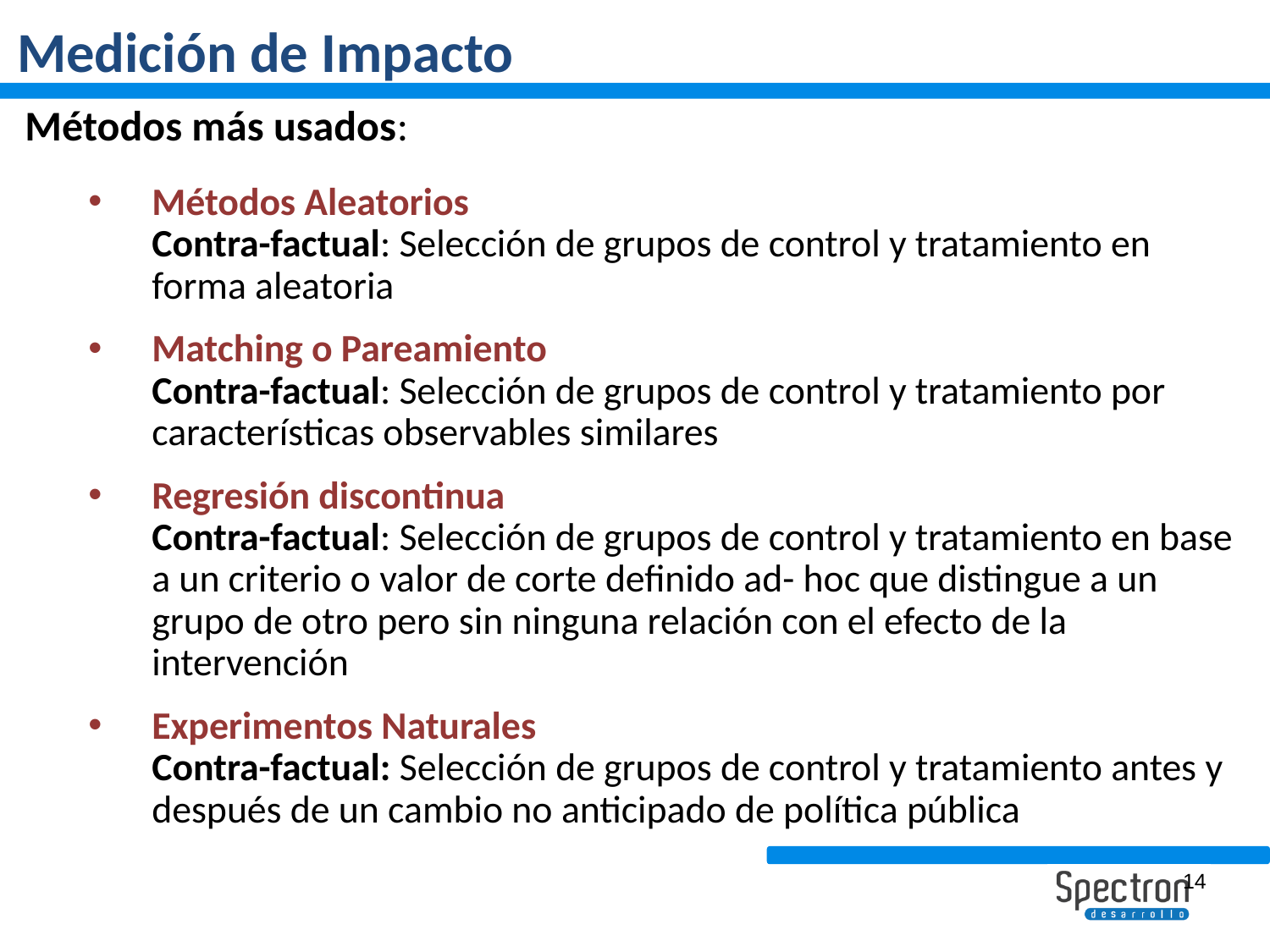

# Medición de Impacto
Métodos más usados:
Métodos Aleatorios
	Contra-factual: Selección de grupos de control y tratamiento en forma aleatoria
Matching o Pareamiento
	Contra-factual: Selección de grupos de control y tratamiento por características observables similares
Regresión discontinua
	Contra-factual: Selección de grupos de control y tratamiento en base a un criterio o valor de corte definido ad- hoc que distingue a un grupo de otro pero sin ninguna relación con el efecto de la intervención
Experimentos Naturales
	Contra-factual: Selección de grupos de control y tratamiento antes y después de un cambio no anticipado de política pública
14